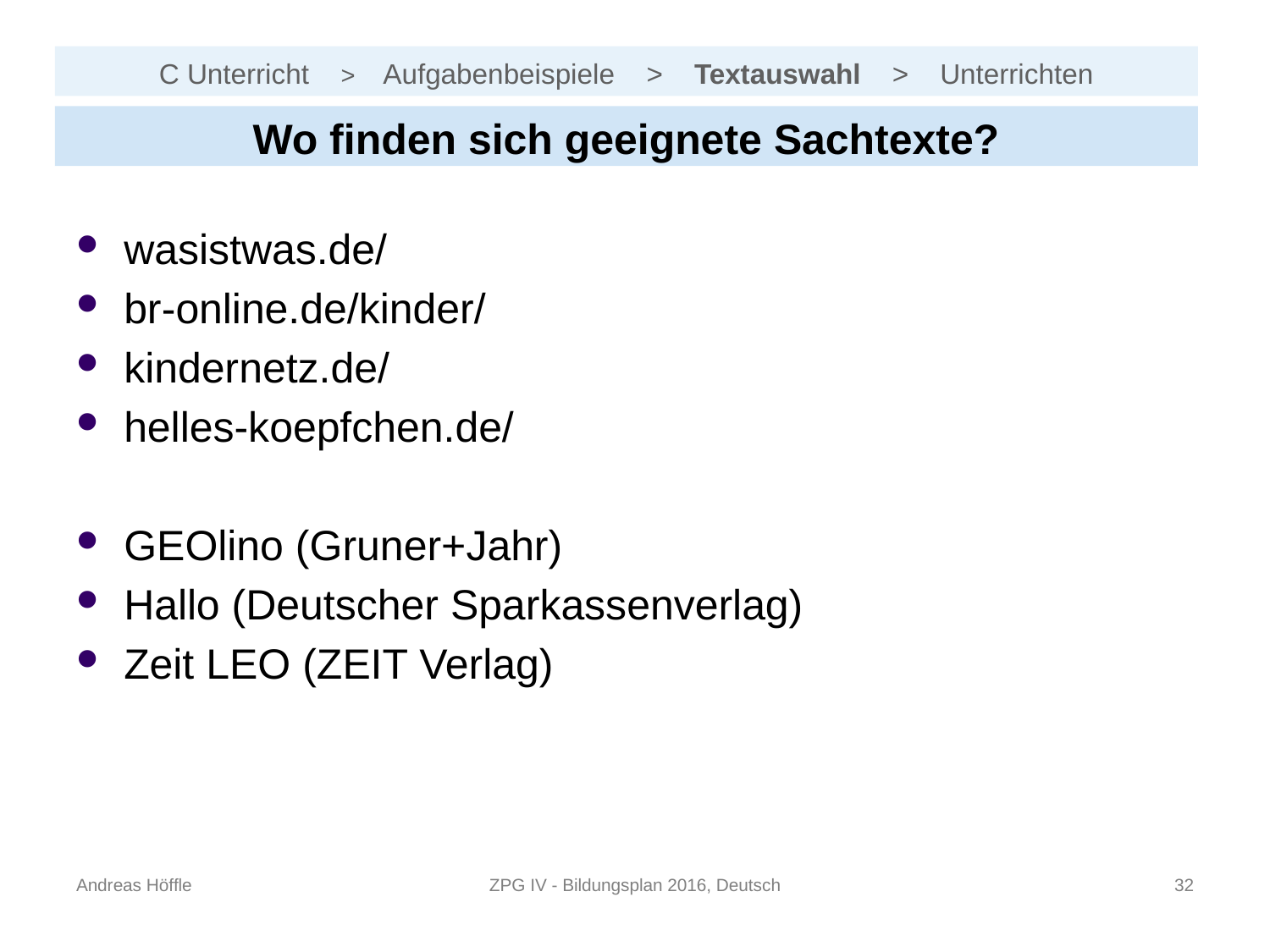

# C Unterricht    >    Aufgabenbeispiele    >    Textauswahl    >    Unterrichten
Wo finden sich geeignete Sachtexte?
wasistwas.de/
br-online.de/kinder/
kindernetz.de/
helles-koepfchen.de/

GEOlino (Gruner+Jahr)
Hallo (Deutscher Sparkassenverlag)
Zeit LEO (ZEIT Verlag)

Andreas Höffle
ZPG IV - Bildungsplan 2016, Deutsch
32